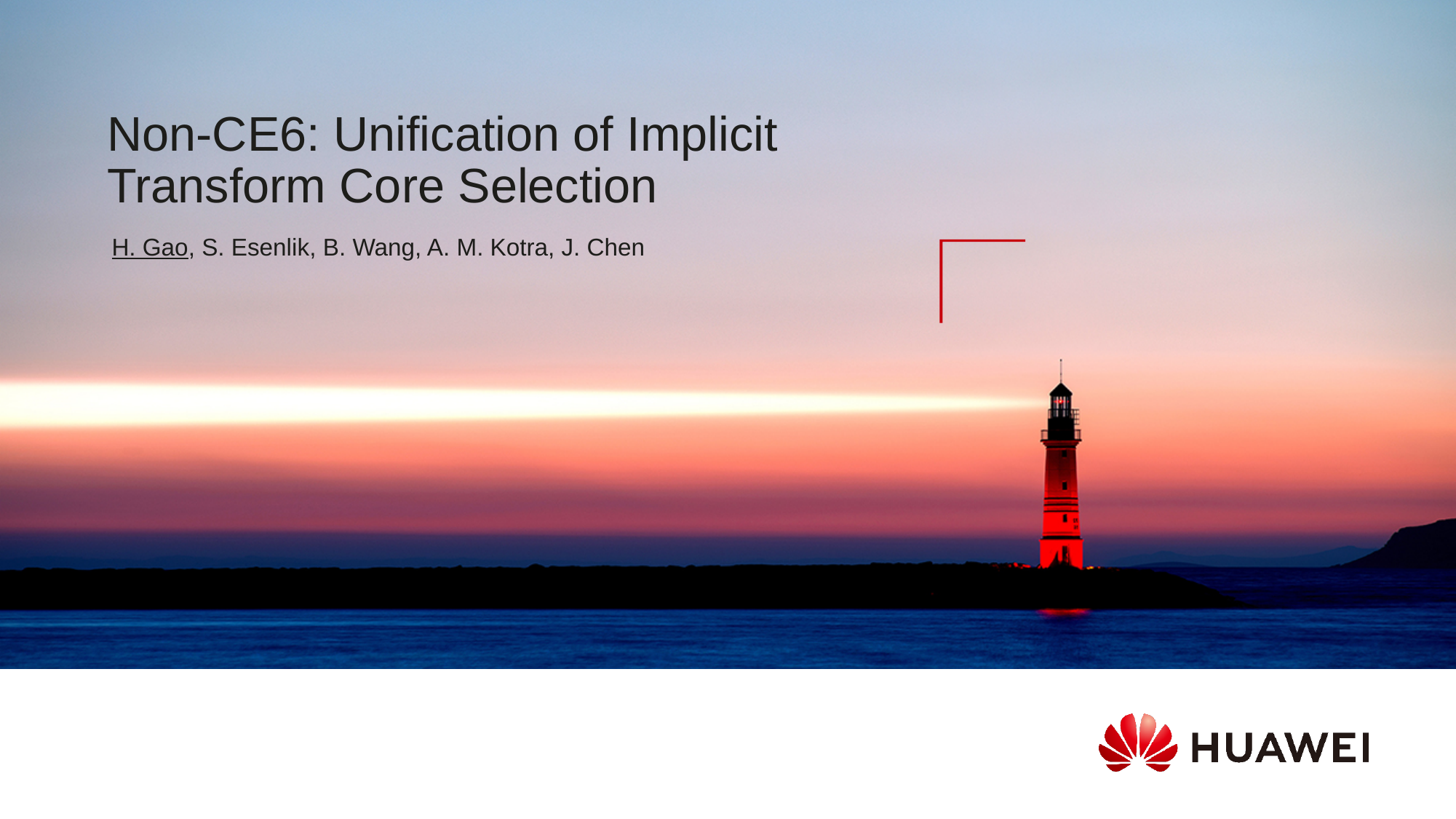

# Non-CE6: Unification of Implicit Transform Core Selection
H. Gao, S. Esenlik, B. Wang, A. M. Kotra, J. Chen